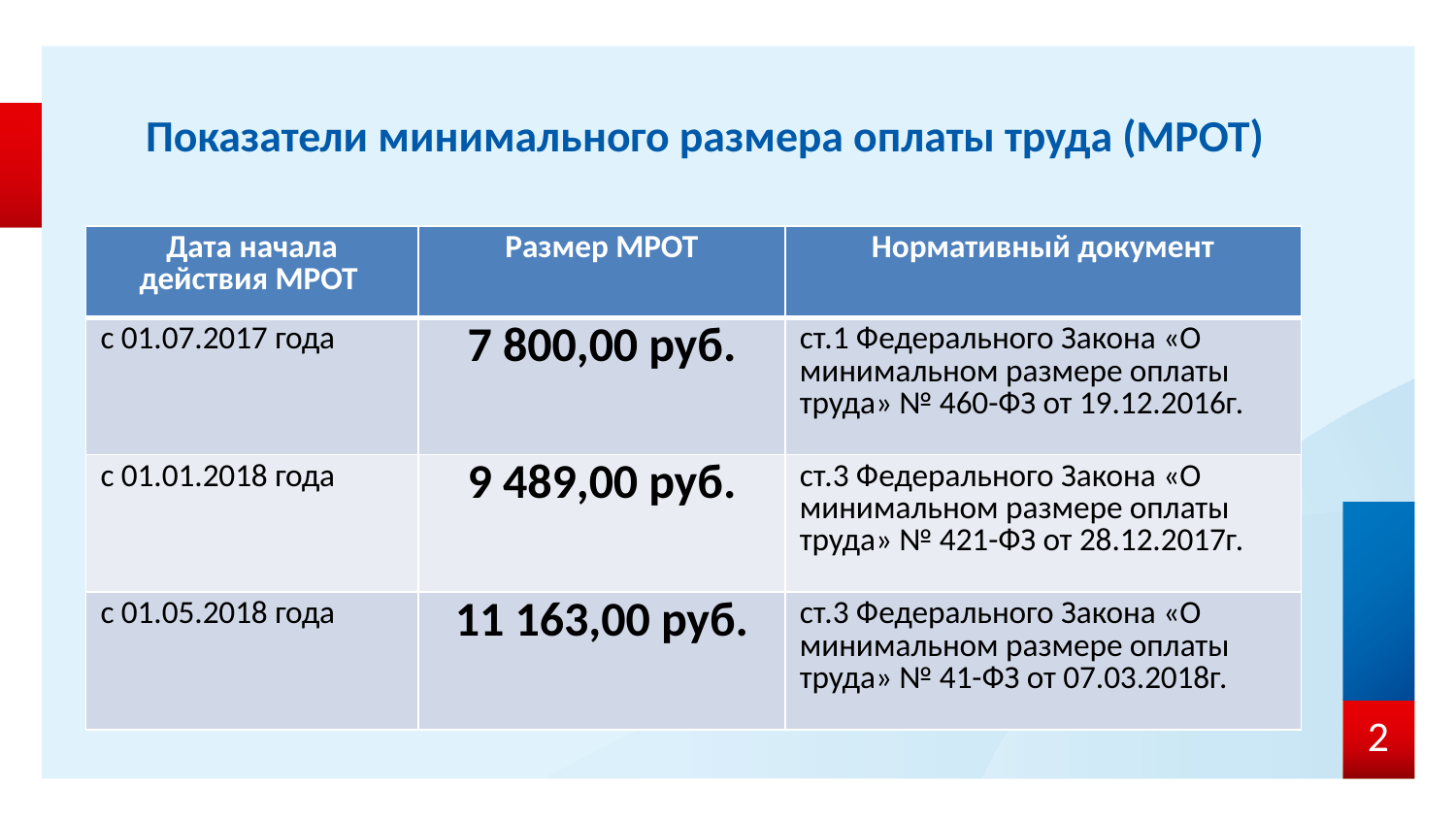

# Показатели минимального размера оплаты труда (МРОТ)
| Дата начала действия МРОТ | Размер МРОТ | Нормативный документ |
| --- | --- | --- |
| с 01.07.2017 года | 7 800,00 руб. | ст.1 Федерального Закона «О минимальном размере оплаты труда» № 460-ФЗ от 19.12.2016г. |
| с 01.01.2018 года | 9 489,00 руб. | ст.3 Федерального Закона «О минимальном размере оплаты труда» № 421-ФЗ от 28.12.2017г. |
| с 01.05.2018 года | 11 163,00 руб. | ст.3 Федерального Закона «О минимальном размере оплаты труда» № 41-ФЗ от 07.03.2018г. |
2